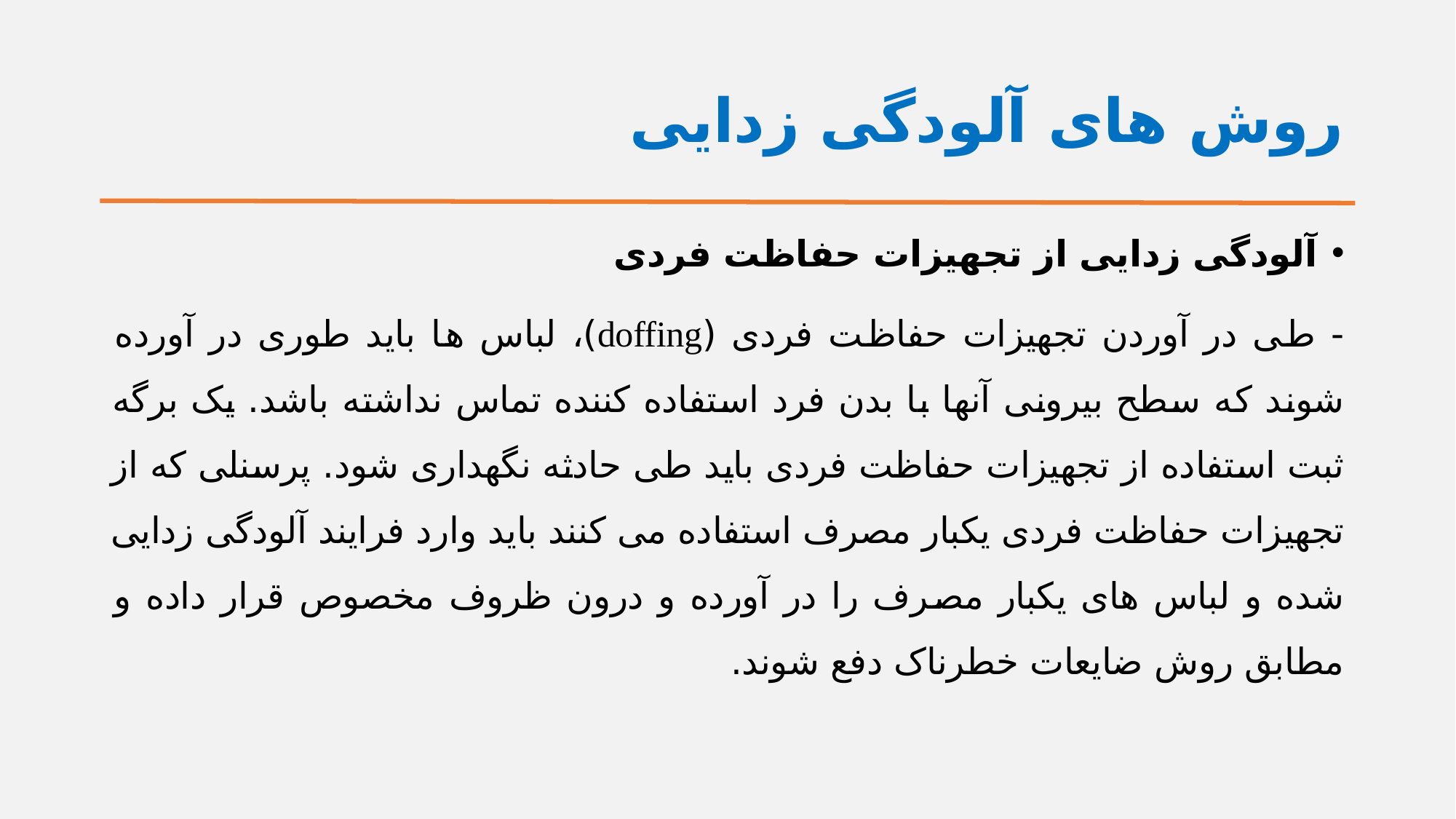

# روش های آلودگی زدایی
آلودگی زدایی از تجهیزات حفاظت فردی
- طی در آوردن تجهیزات حفاظت فردی (doffing)، لباس ها باید طوری در آورده شوند که سطح بیرونی آنها با بدن فرد استفاده کننده تماس نداشته باشد. یک برگه ثبت استفاده از تجهیزات حفاظت فردی باید طی حادثه نگهداری شود. پرسنلی که از تجهیزات حفاظت فردی یکبار مصرف استفاده می کنند باید وارد فرایند آلودگی زدایی شده و لباس های یکبار مصرف را در آورده و درون ظروف مخصوص قرار داده و مطابق روش ضایعات خطرناک دفع شوند.